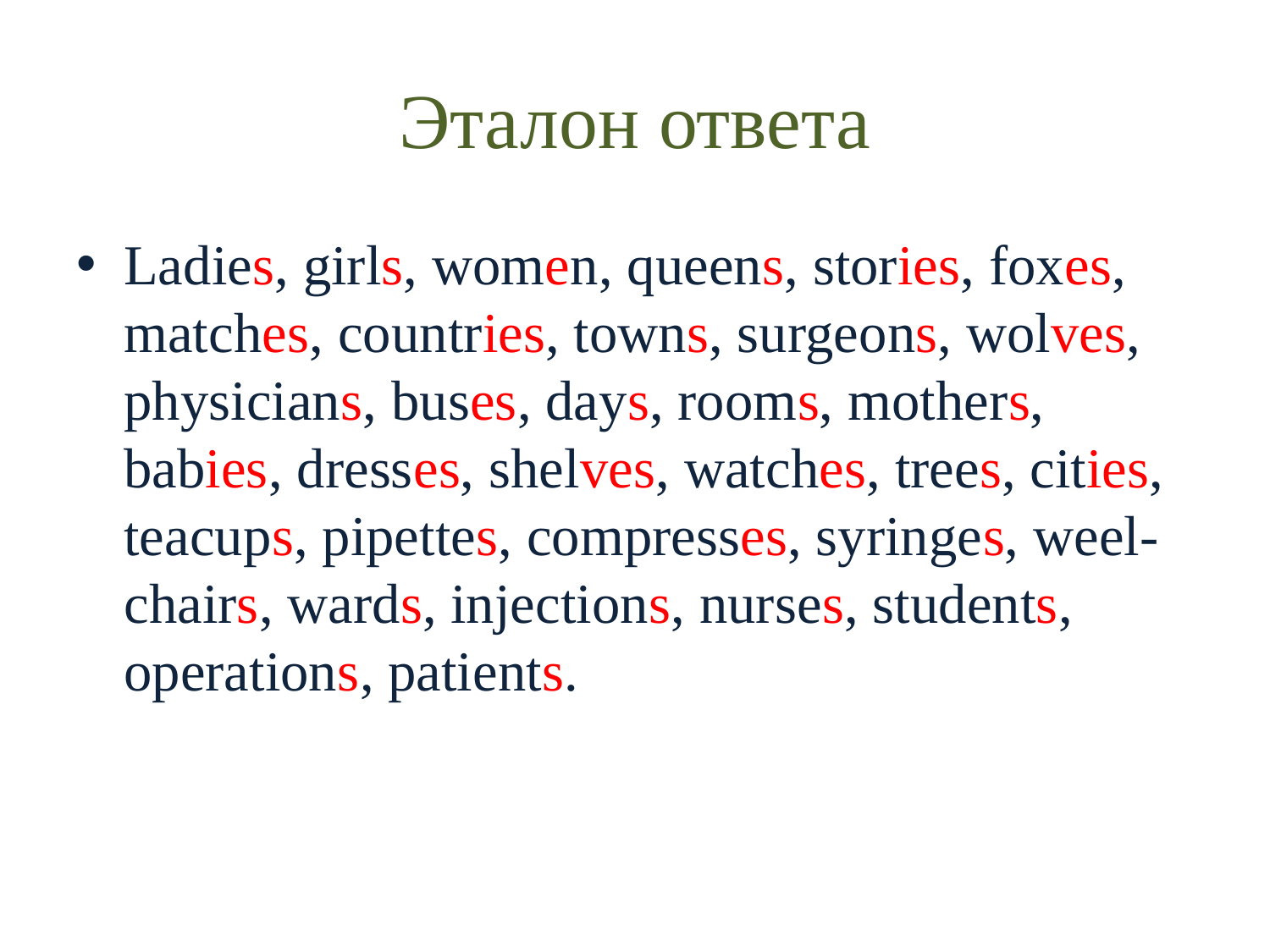

# Эталон ответа
Ladies, girls, women, queens, stories, foxes, matches, countries, towns, surgeons, wolves, physicians, buses, days, rooms, mothers, babies, dresses, shelves, watches, trees, cities, teacups, pipettes, compresses, syringes, weel-chairs, wards, injections, nurses, students, operations, patients.